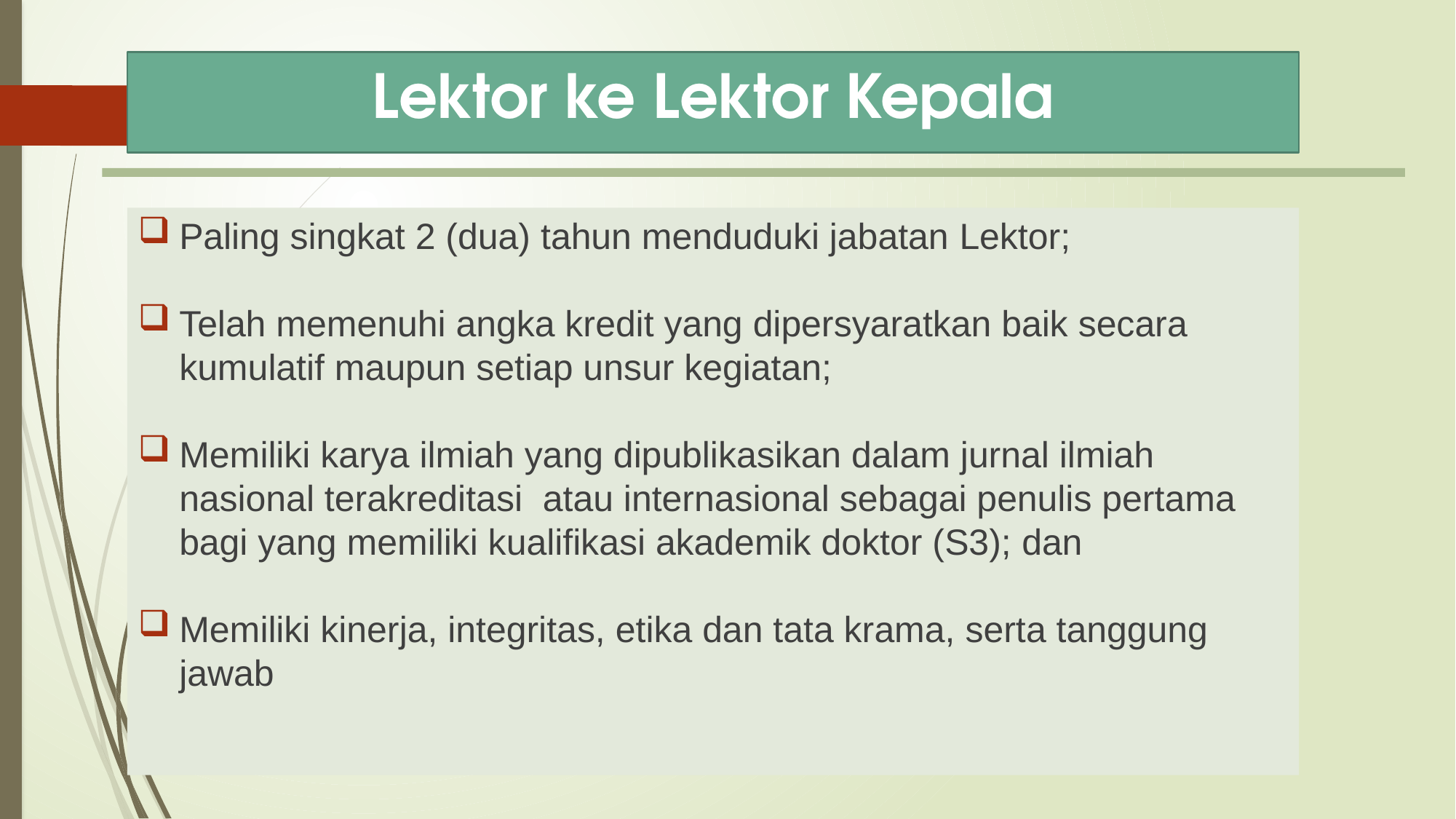

# Lektor ke Lektor Kepala

Paling singkat 2 (dua) tahun menduduki jabatan Lektor;

Telah memenuhi angka kredit yang dipersyaratkan baik secara kumulatif maupun setiap unsur kegiatan;

Memiliki karya ilmiah yang dipublikasikan dalam jurnal ilmiah nasional terakreditasi  atau internasional sebagai penulis pertama bagi yang memiliki kualifikasi akademik doktor (S3); dan

Memiliki kinerja, integritas, etika dan tata krama, serta tanggung jawab